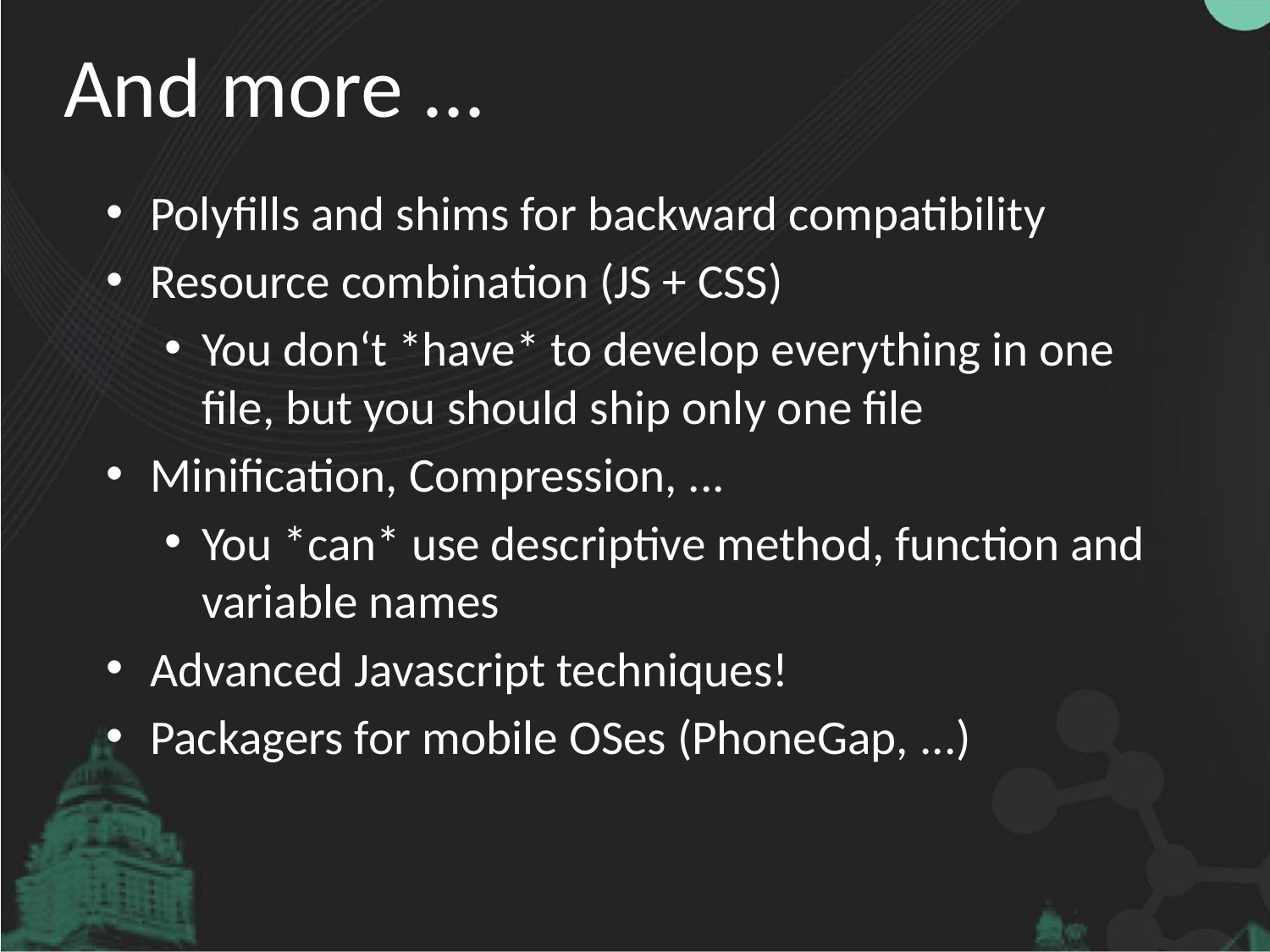

# And more ...
Polyfills and shims for backward compatibility
Resource combination (JS + CSS)
You don‘t *have* to develop everything in one file, but you should ship only one file
Minification, Compression, ...
You *can* use descriptive method, function and variable names
Advanced Javascript techniques!
Packagers for mobile OSes (PhoneGap, ...)